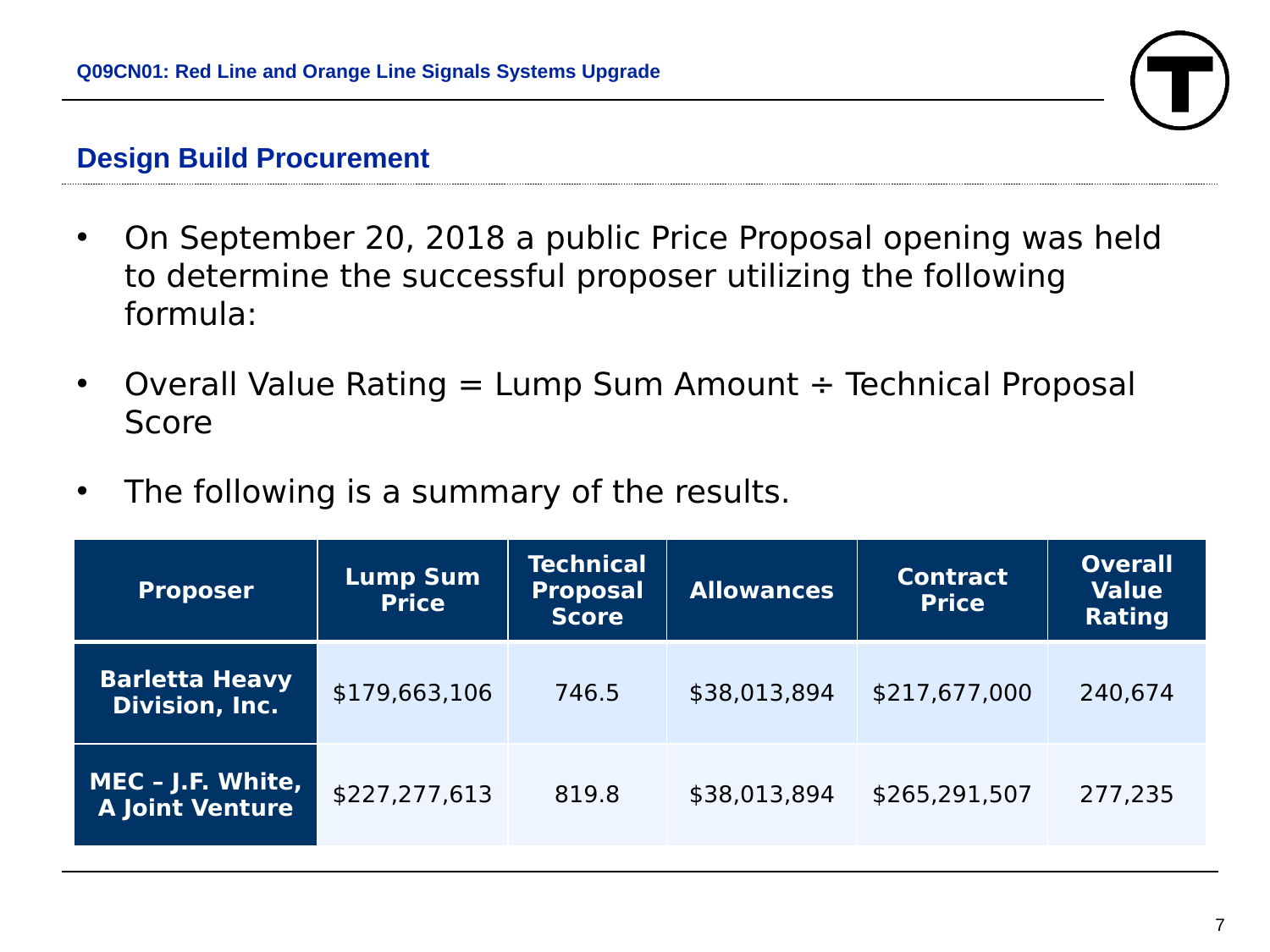

Q09CN01: Red Line and Orange Line Signals Systems Upgrade
# Design Build Procurement
On September 20, 2018 a public Price Proposal opening was held to determine the successful proposer utilizing the following formula:
Overall Value Rating = Lump Sum Amount ÷ Technical Proposal Score
The following is a summary of the results.
| Proposer | Lump Sum Price | Technical Proposal Score | Allowances | Contract Price | Overall Value Rating |
| --- | --- | --- | --- | --- | --- |
| Barletta Heavy Division, Inc. | $179,663,106 | 746.5 | $38,013,894 | $217,677,000 | 240,674 |
| MEC – J.F. White, A Joint Venture | $227,277,613 | 819.8 | $38,013,894 | $265,291,507 | 277,235 |